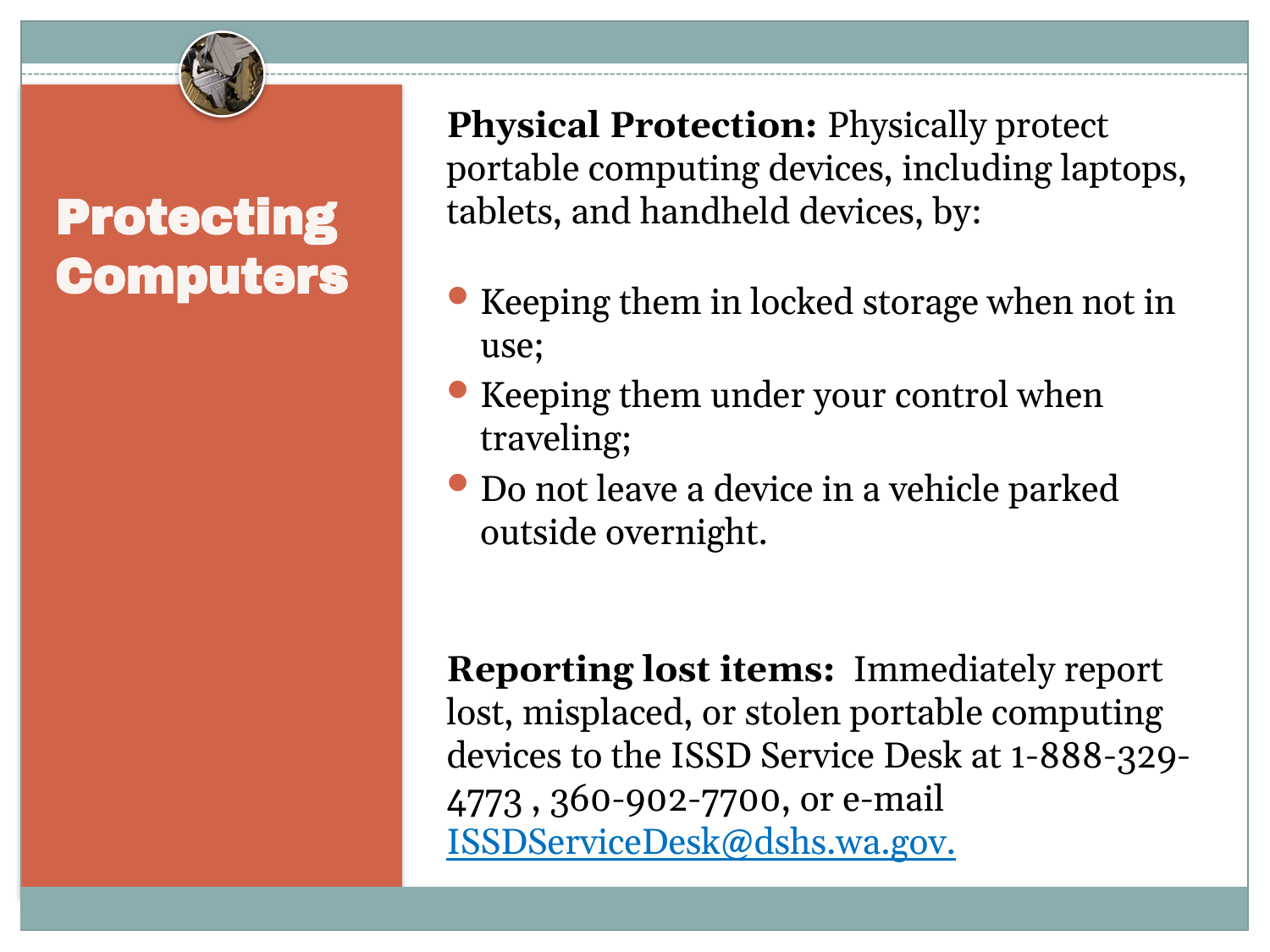

Physical Protection: Physically protect portable computing devices, including laptops, tablets, and handheld devices, by:

Keeping them in locked storage when not in use;
Keeping them under your control when traveling;
Do not leave a device in a vehicle parked outside overnight.
Reporting lost items:  Immediately report lost, misplaced, or stolen portable computing devices to the ISSD Service Desk at 1-888-329-4773 , 360-902-7700, or e-mail ISSDServiceDesk@dshs.wa.gov.
# Protecting Computers